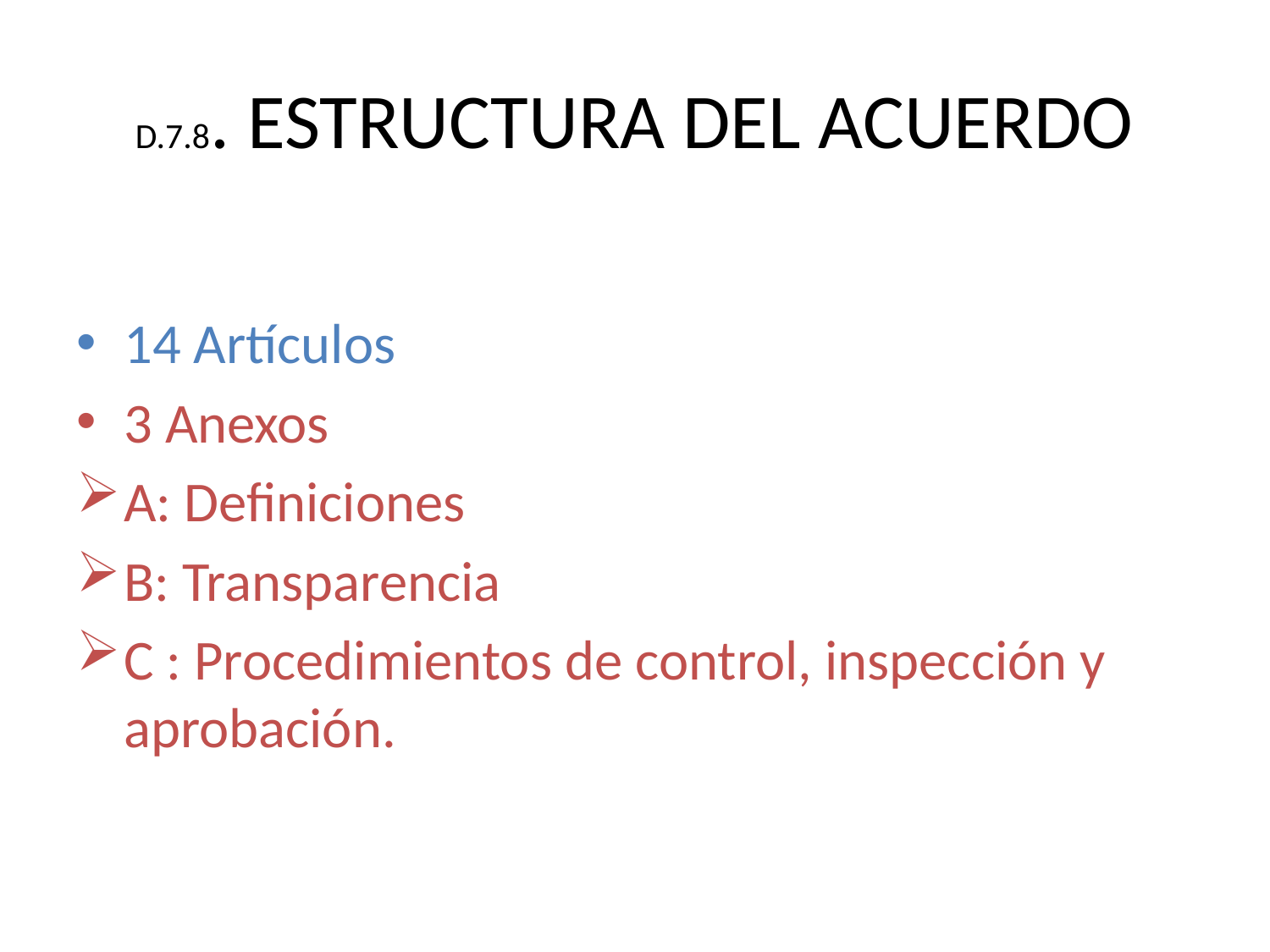

# D.7.8. ESTRUCTURA DEL ACUERDO

14 Artículos
3 Anexos
A: Definiciones
B: Transparencia
C : Procedimientos de control, inspección y aprobación.